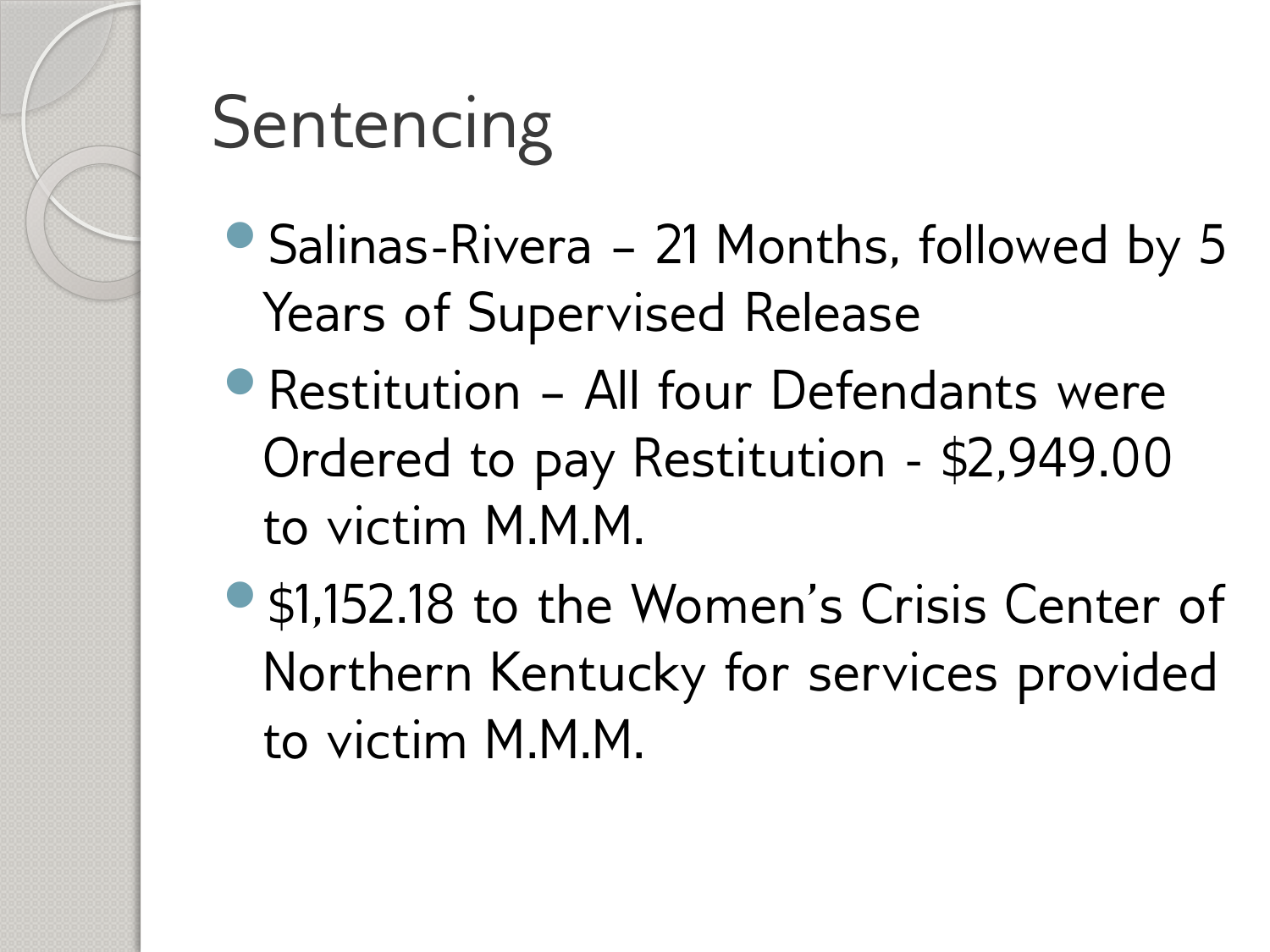

# Sentencing
Salinas-Rivera – 21 Months, followed by 5 Years of Supervised Release
Restitution – All four Defendants were Ordered to pay Restitution - $2,949.00 to victim M.M.M.
$1,152.18 to the Women’s Crisis Center of Northern Kentucky for services provided to victim M.M.M.